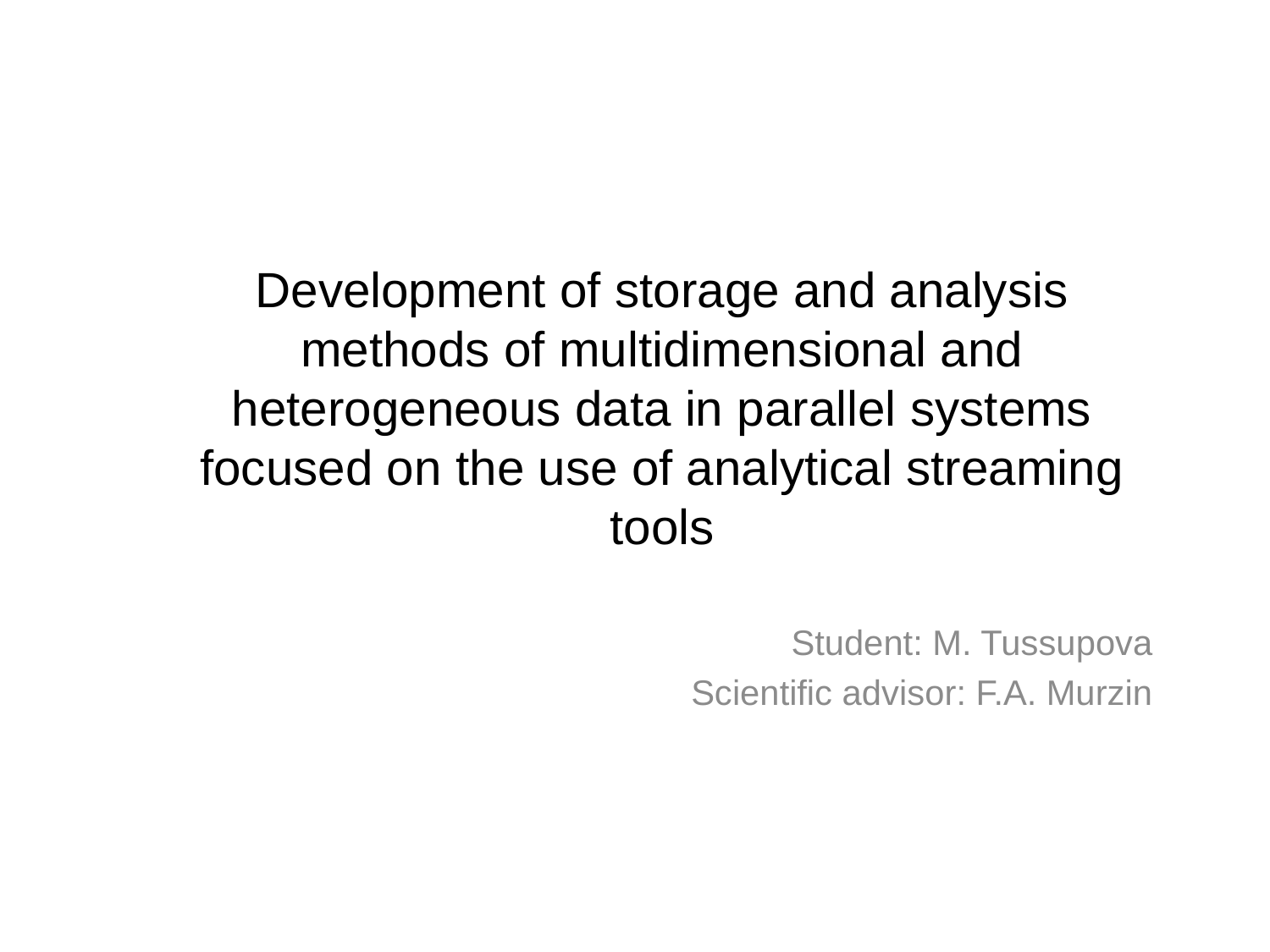

Development of storage and analysis methods of multidimensional and heterogeneous data in parallel systems focused on the use of analytical streaming tools
Student: M. Tussupova
Scientific advisor: F.A. Murzin